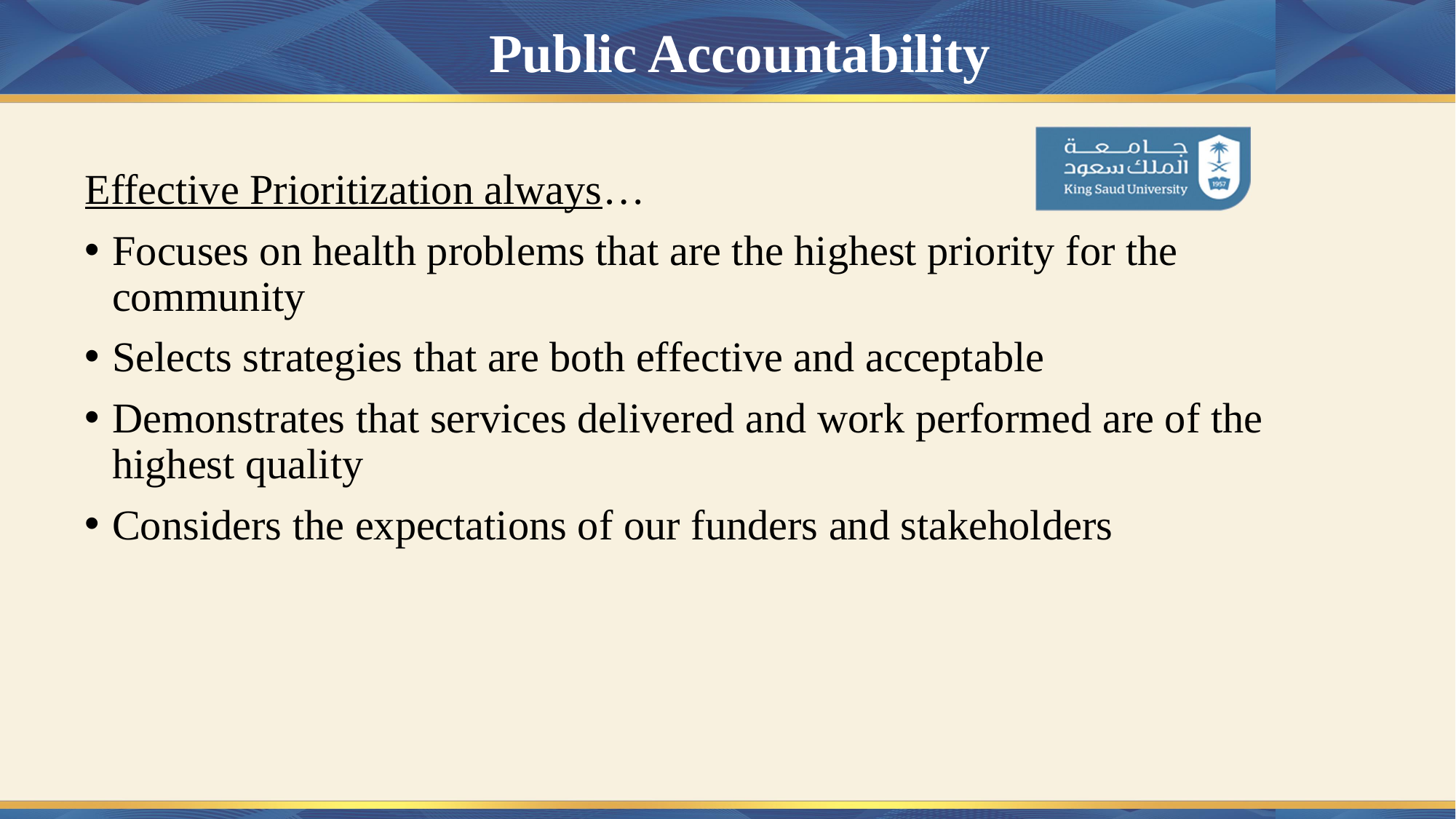

# Public Accountability
Effective Prioritization always…
Focuses on health problems that are the highest priority for the community
Selects strategies that are both effective and acceptable
Demonstrates that services delivered and work performed are of the highest quality
Considers the expectations of our funders and stakeholders